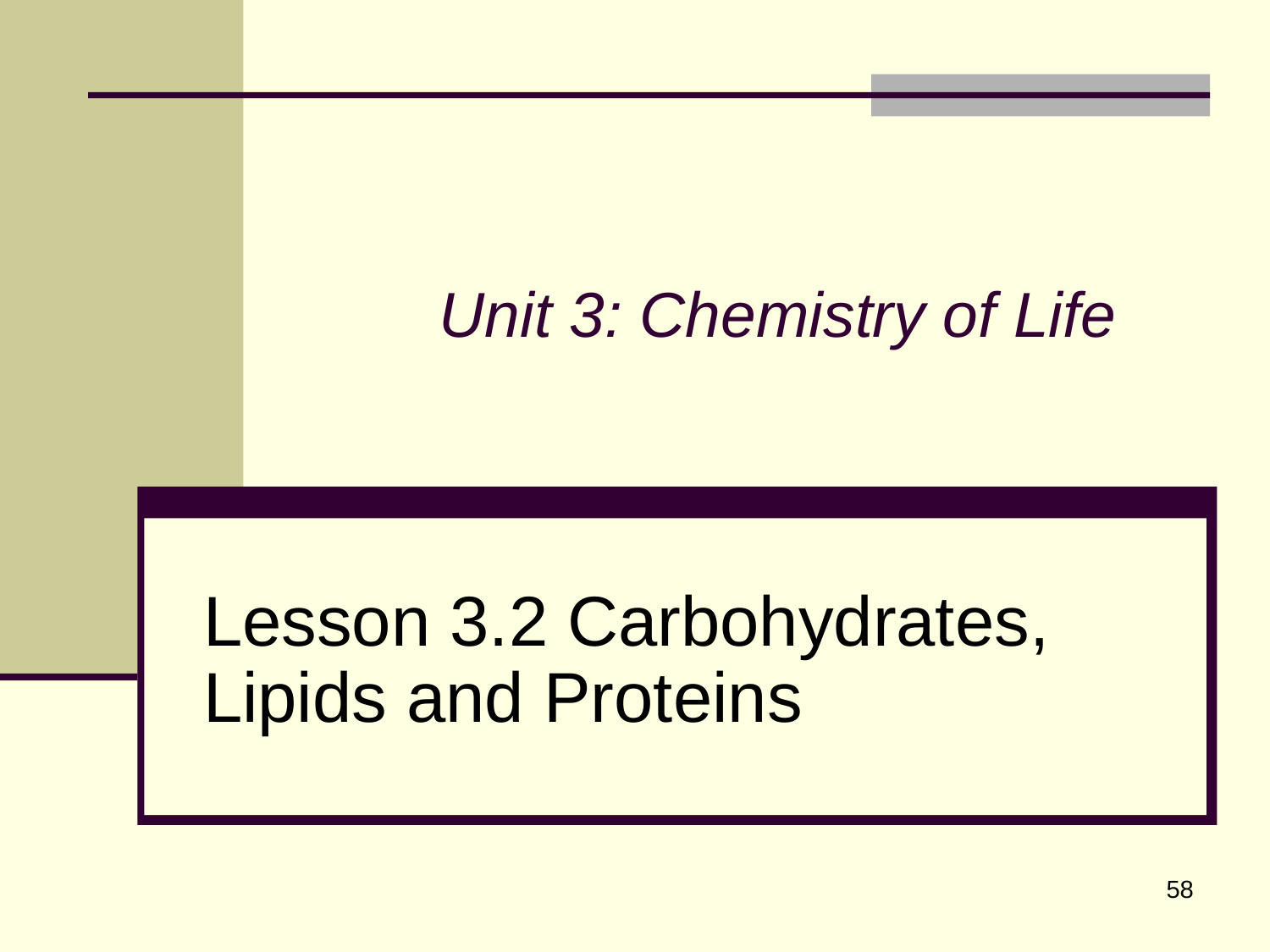

# Unit 3: Chemistry of Life
Lesson 3.2 Carbohydrates, Lipids and Proteins
58